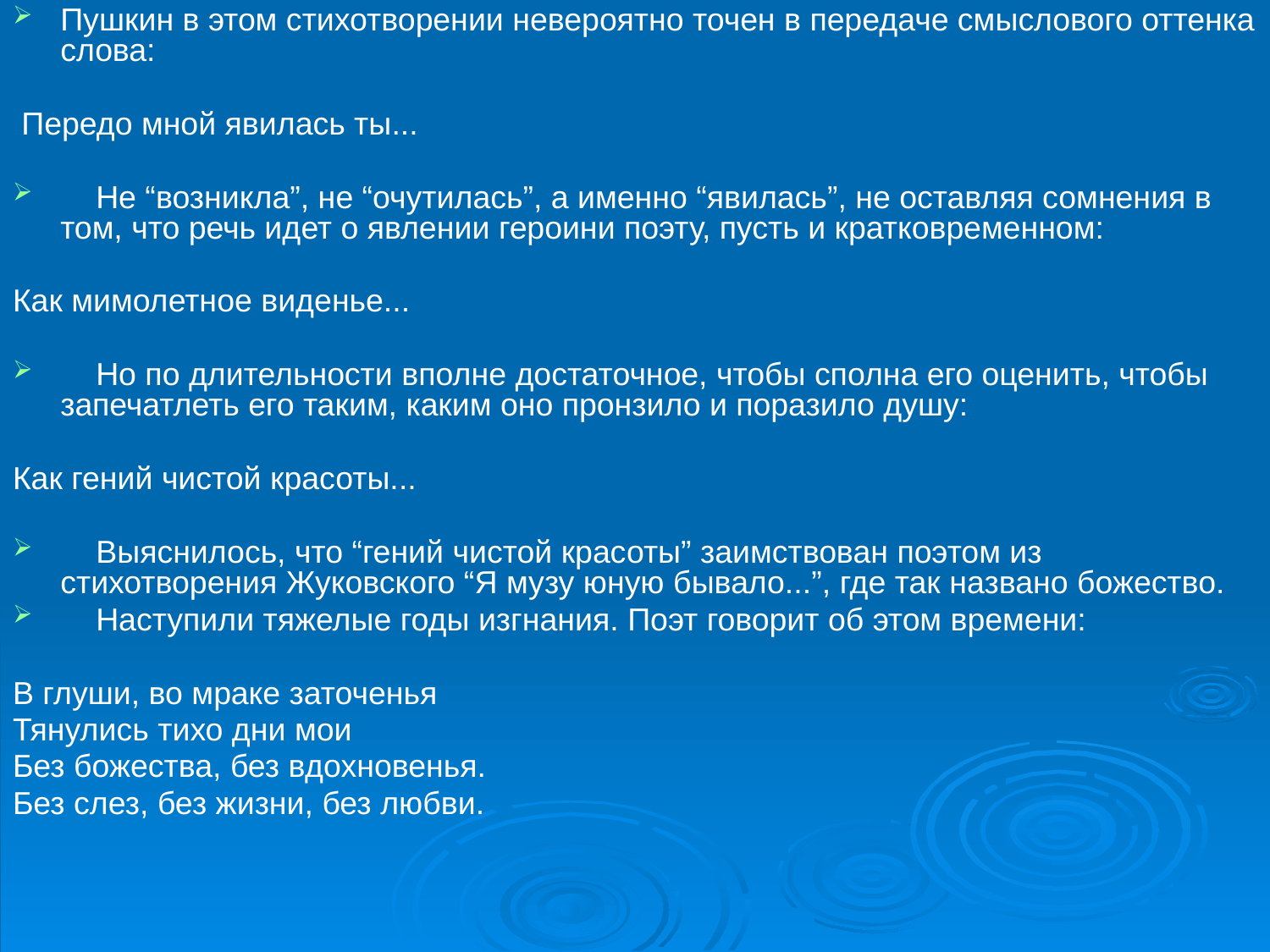

Пушкин в этом стихотворении невероятно точен в передаче смыслового оттенка слова:

 Передо мной явилась ты...

    Не “возникла”, не “очутилась”, а именно “явилась”, не оставляя сомнения в том, что речь идет о явлении героини поэту, пусть и кратковременном:

Как мимолетное виденье...

    Но по длительности вполне достаточное, чтобы сполна его оценить, чтобы запечатлеть его таким, каким оно пронзило и поразило душу:

Как гений чистой красоты...

    Выяснилось, что “гений чистой красоты” заимствован поэтом из стихотворения Жуковского “Я музу юную бывало...”, где так названо божество.
    Наступили тяжелые годы изгнания. Поэт говорит об этом времени:

В глуши, во мраке заточенья
Тянулись тихо дни мои
Без божества, без вдохновенья.
Без слез, без жизни, без любви.